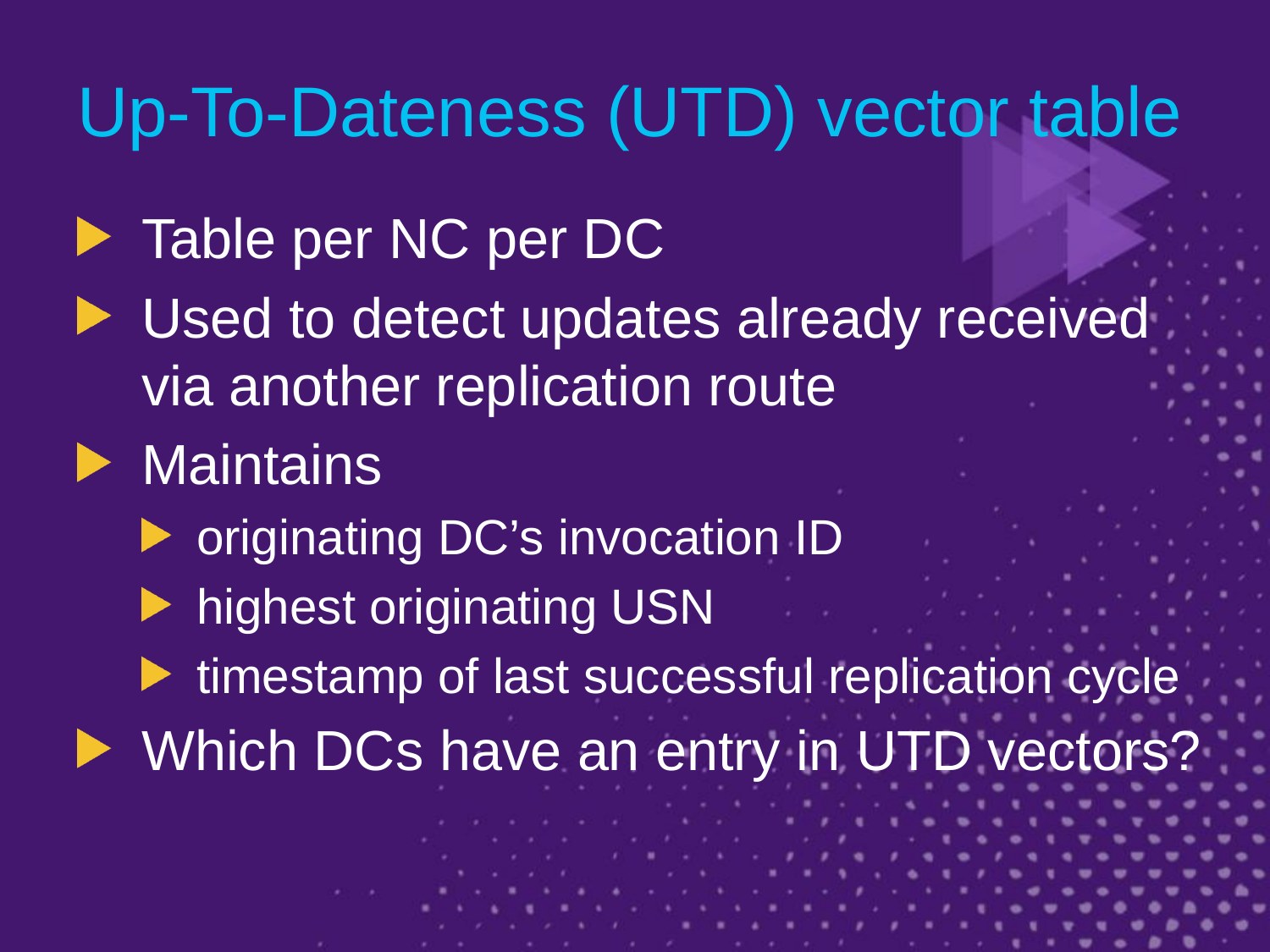

# Up-To-Dateness (UTD) vector table
Table per NC per DC
Used to detect updates already received via another replication route
Maintains
originating DC’s invocation ID
highest originating USN
timestamp of last successful replication cycle
Which DCs have an entry in UTD vectors?